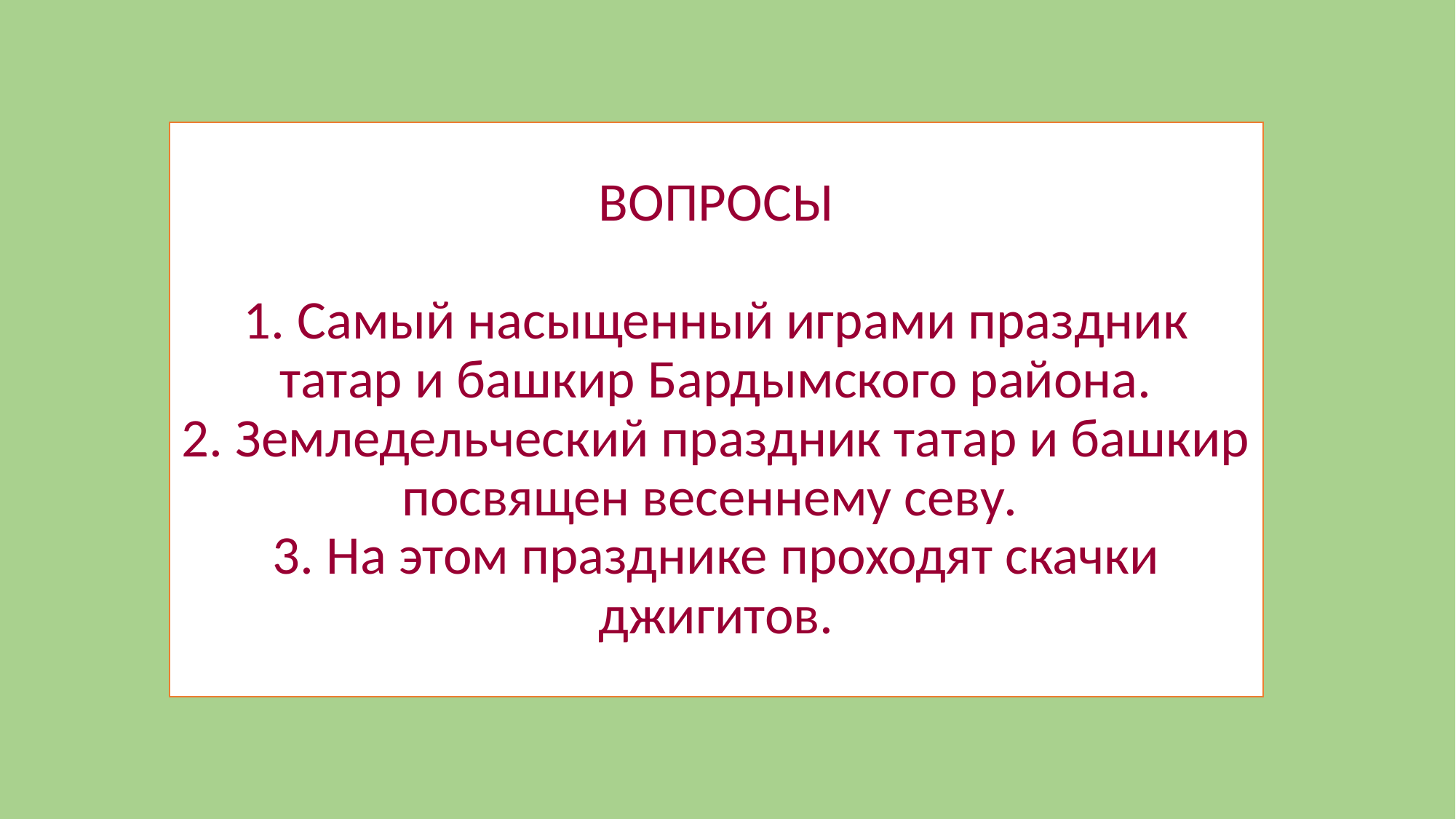

# ВОПРОСЫ 1. Самый насыщенный играми праздник татар и башкир Бардымского района. 2. Земледельческий праздник татар и башкир посвящен весеннему севу. 3. На этом празднике проходят скачки джигитов.